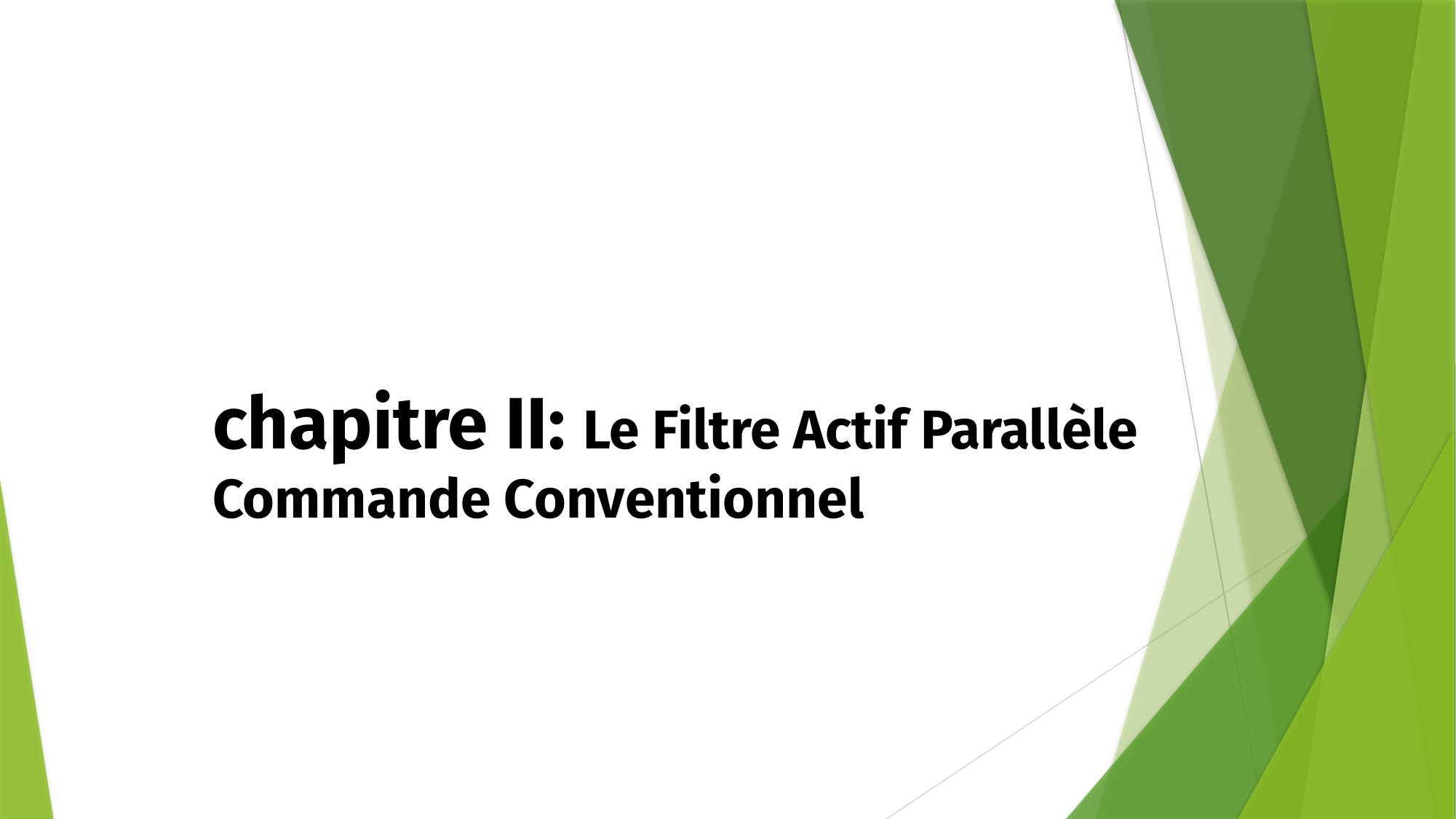

# chapitre II: Le Filtre Actif Parallèle Commande Conventionnel